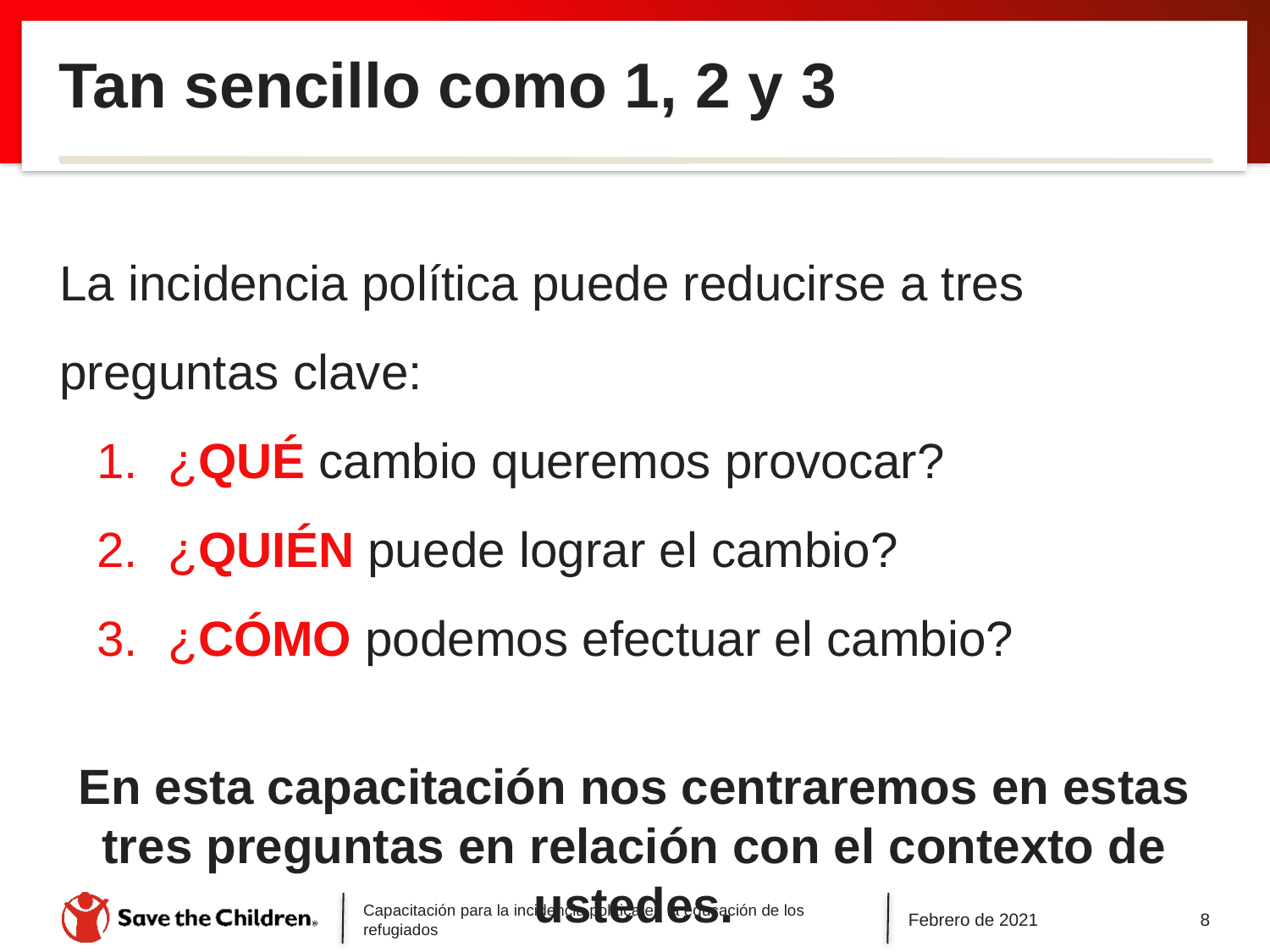

# Tan sencillo como 1, 2 y 3
La incidencia política puede reducirse a tres preguntas clave:
¿QUÉ cambio queremos provocar?
¿QUIÉN puede lograr el cambio?
¿CÓMO podemos efectuar el cambio?

En esta capacitación nos centraremos en estas tres preguntas en relación con el contexto de ustedes.
Capacitación para la incidencia política en la educación de los refugiados
Febrero de 2021
8